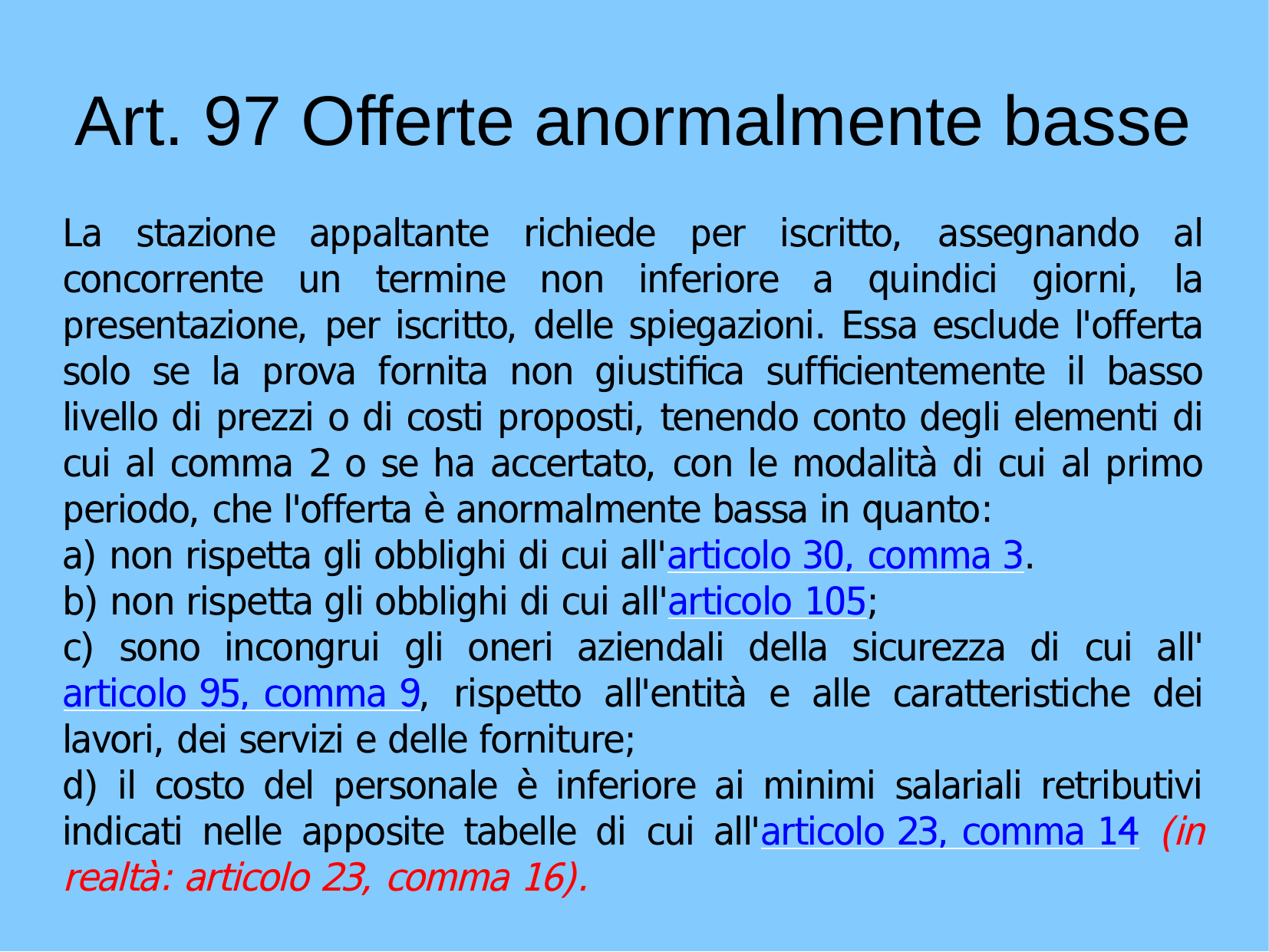

Art. 97 Offerte anormalmente basse
La stazione appaltante richiede per iscritto, assegnando al concorrente un termine non inferiore a quindici giorni, la presentazione, per iscritto, delle spiegazioni. Essa esclude l'offerta solo se la prova fornita non giustifica sufficientemente il basso livello di prezzi o di costi proposti, tenendo conto degli elementi di cui al comma 2 o se ha accertato, con le modalità di cui al primo periodo, che l'offerta è anormalmente bassa in quanto:
a) non rispetta gli obblighi di cui all'articolo 30, comma 3.
b) non rispetta gli obblighi di cui all'articolo 105;
c) sono incongrui gli oneri aziendali della sicurezza di cui all'articolo 95, comma 9, rispetto all'entità e alle caratteristiche dei lavori, dei servizi e delle forniture;
d) il costo del personale è inferiore ai minimi salariali retributivi indicati nelle apposite tabelle di cui all'articolo 23, comma 14 (in realtà: articolo 23, comma 16).